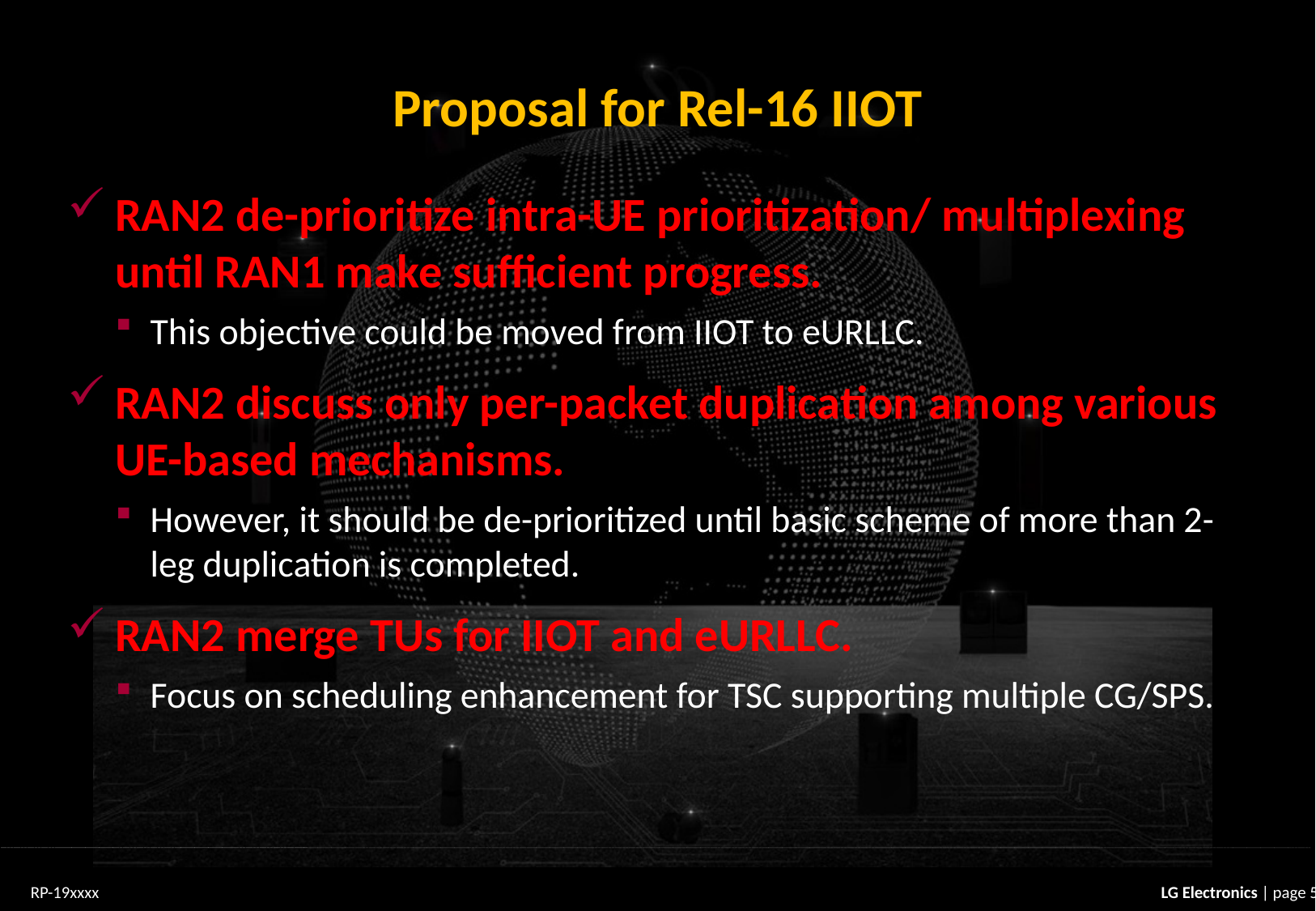

# Proposal for Rel-16 IIOT
RAN2 de-prioritize intra-UE prioritization/ multiplexing until RAN1 make sufficient progress.
This objective could be moved from IIOT to eURLLC.
RAN2 discuss only per-packet duplication among various UE-based mechanisms.
However, it should be de-prioritized until basic scheme of more than 2-leg duplication is completed.
RAN2 merge TUs for IIOT and eURLLC.
Focus on scheduling enhancement for TSC supporting multiple CG/SPS.